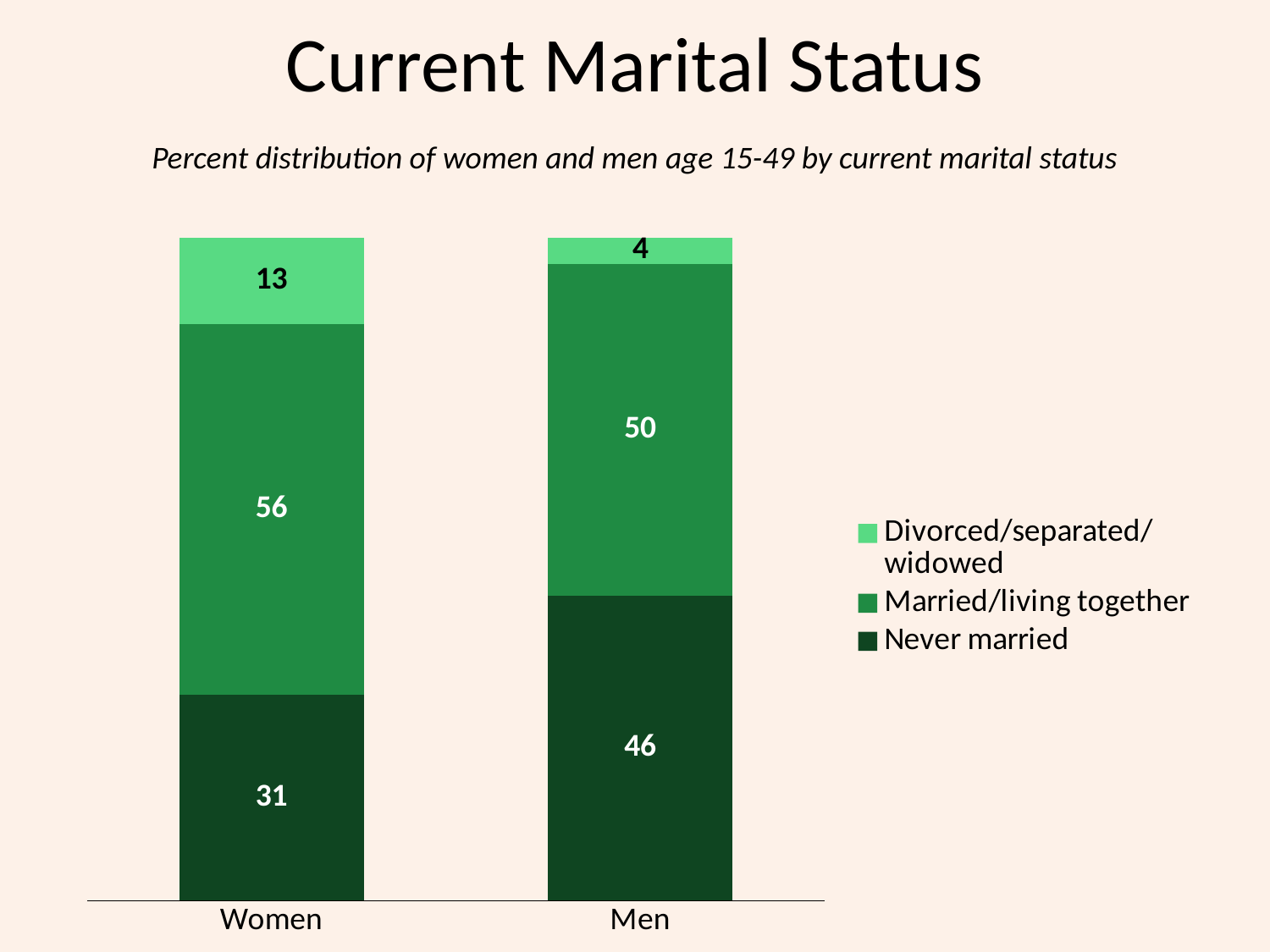

# Current Marital Status
Percent distribution of women and men age 15-49 by current marital status

### Chart

| Category | Never married | Married/living together | Divorced/separated/ widowed |
|---|---|---|---|
| Women | 31.0 | 56.0 | 13.0 |
| Men | 46.0 | 50.0 | 4.0 |